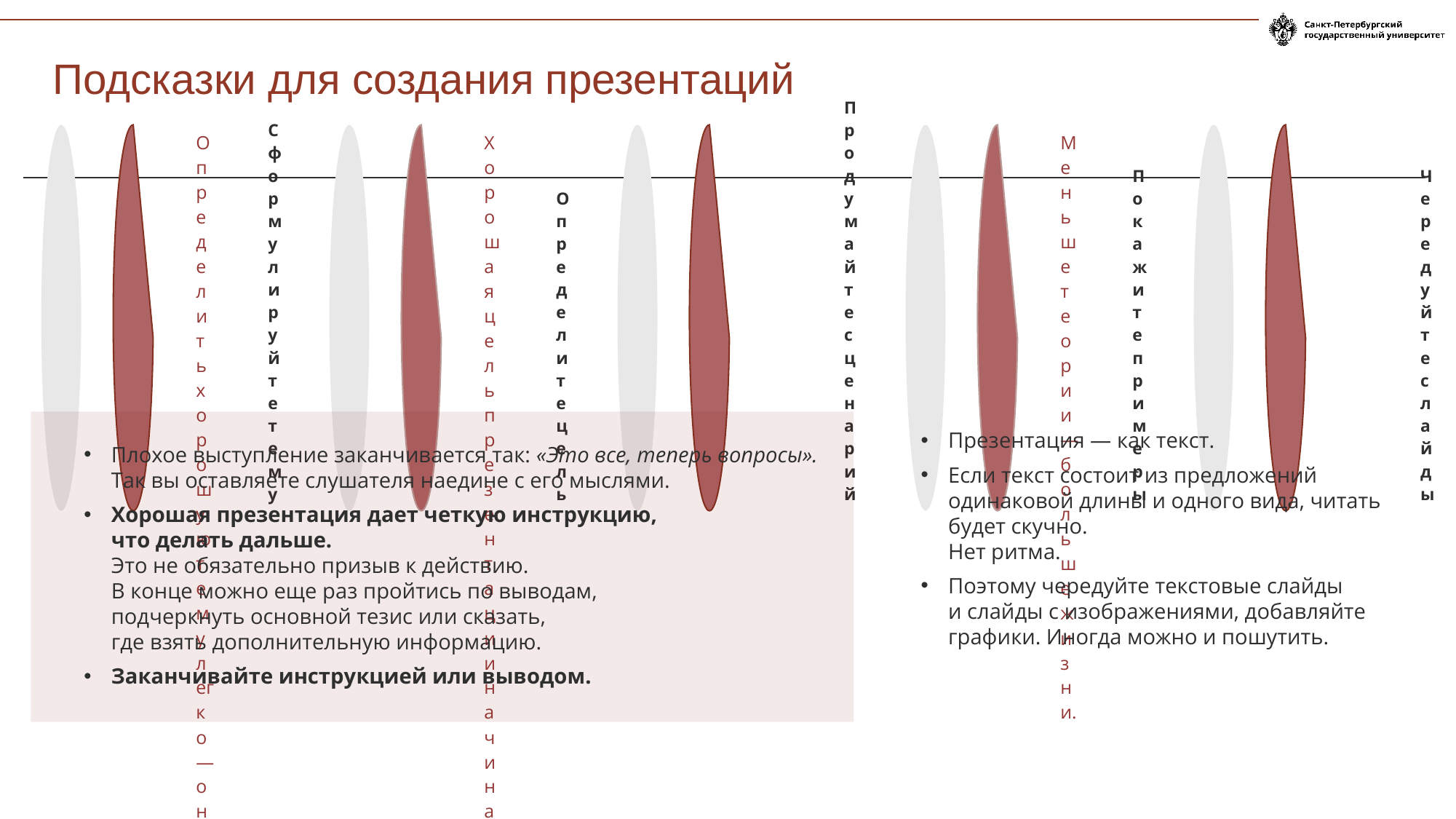

# Подсказки для создания презентаций
Продумайте сценарий
Чередуйте
слайды

Презентация — как текст.
Если текст состоит из предложений одинаковой длины и одного вида, читать будет скучно.
Нет ритма.
Поэтому чередуйте текстовые слайды
и слайды с изображениями, добавляйте графики. Иногда можно и пошутить.
Плохое выступление заканчивается так: «Это все, теперь вопросы».
Так вы оставляете слушателя наедине с его мыслями.
Хорошая презентация дает четкую инструкцию,
что делать дальше.
Это не обязательно призыв к действию.
В конце можно еще раз пройтись по выводам,
подчеркнуть основной тезис или сказать,
где взять дополнительную информацию.
Заканчивайте инструкцией или выводом.